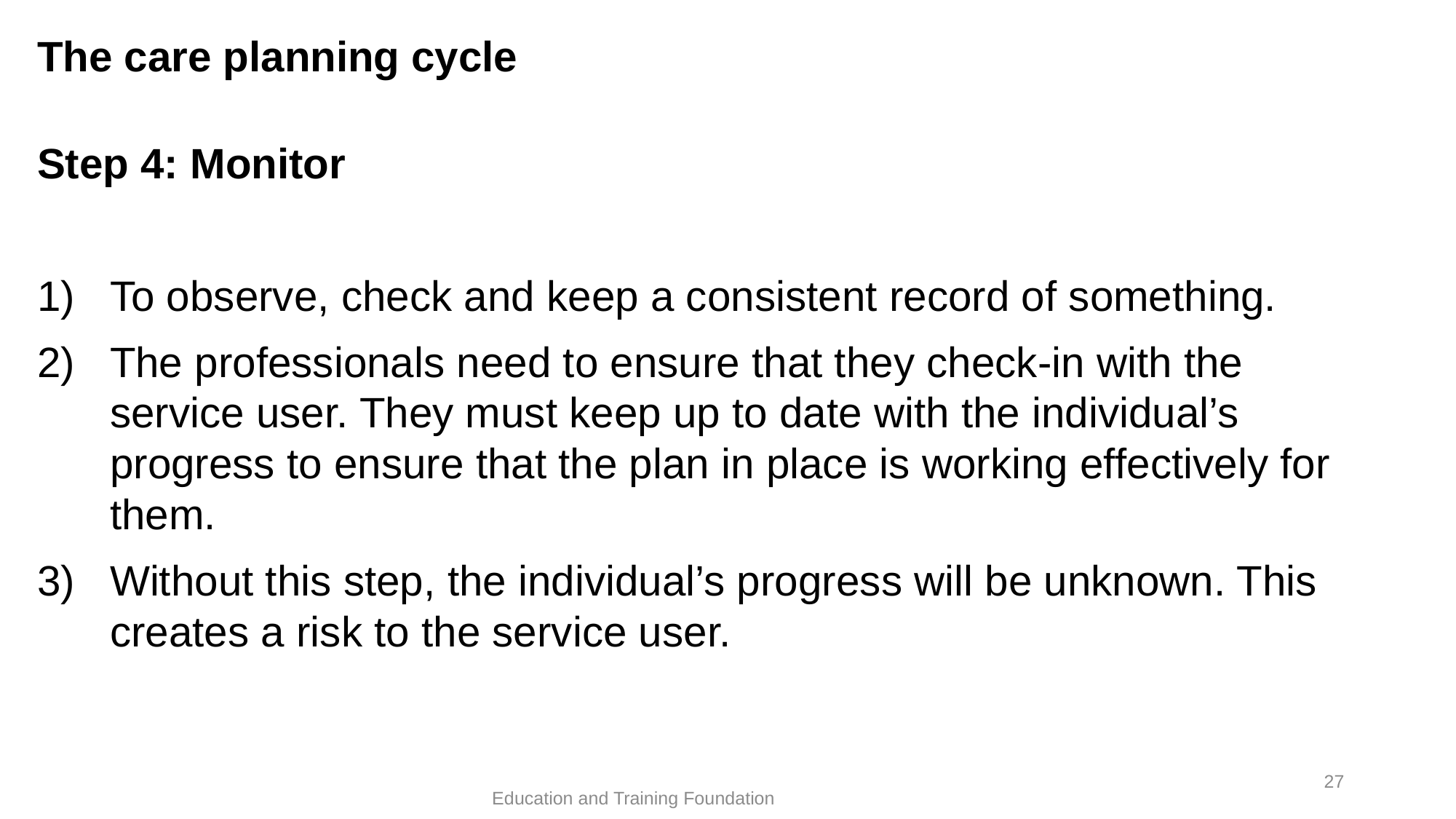

# The care planning cycle
Step 4: Monitor

To observe, check and keep a consistent record of something.
The professionals need to ensure that they check-in with the service user. They must keep up to date with the individual’s progress to ensure that the plan in place is working effectively for them.
Without this step, the individual’s progress will be unknown. This creates a risk to the service user.
27
Education and Training Foundation